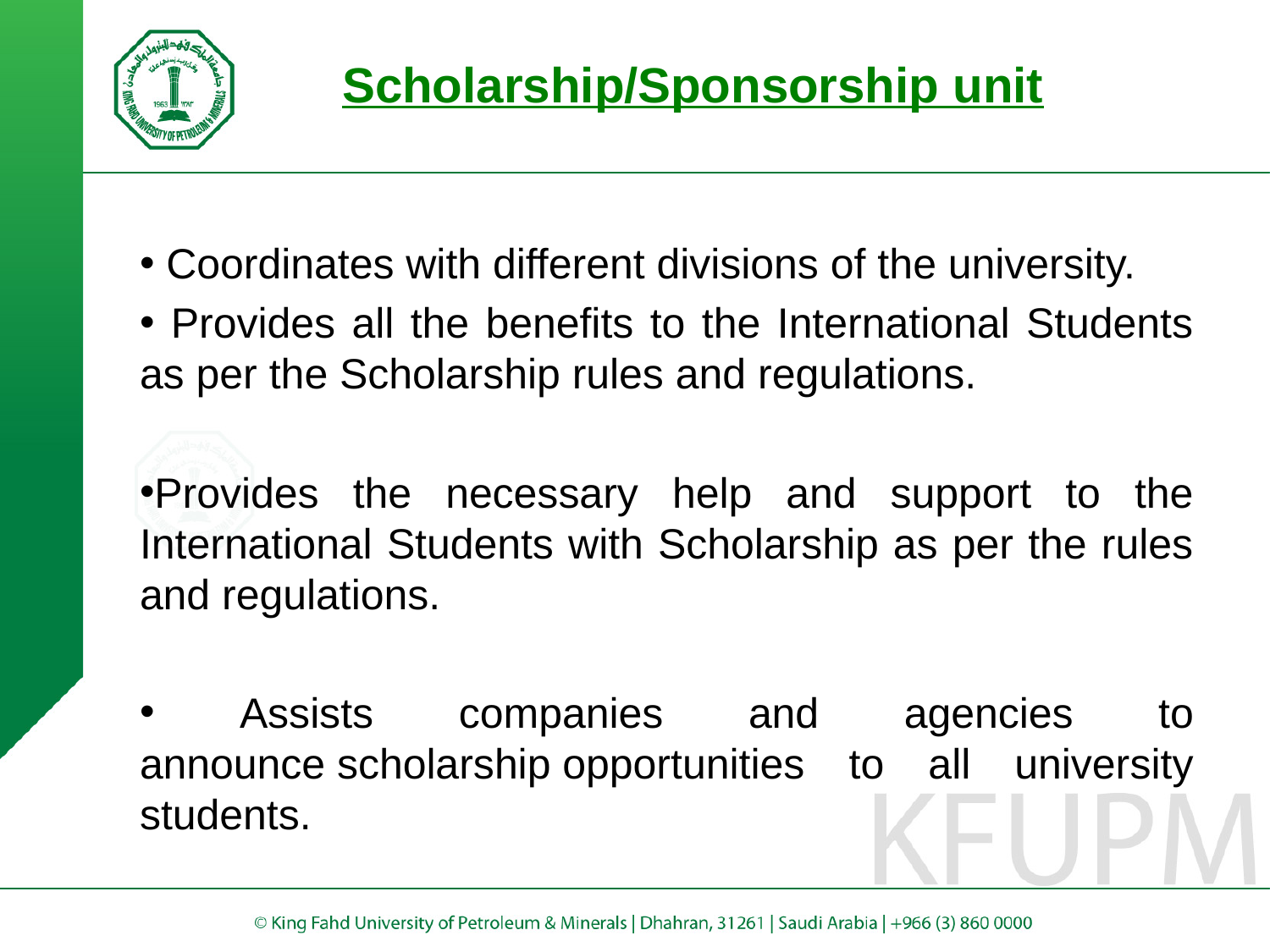

# Scholarship/Sponsorship unit
 Coordinates with different divisions of the university.
 Provides all the benefits to the International Students as per the Scholarship rules and regulations.

Provides the necessary help and support to the International Students with Scholarship as per the rules and regulations.

 Assists companies and agencies to announce scholarship opportunities to all university students.